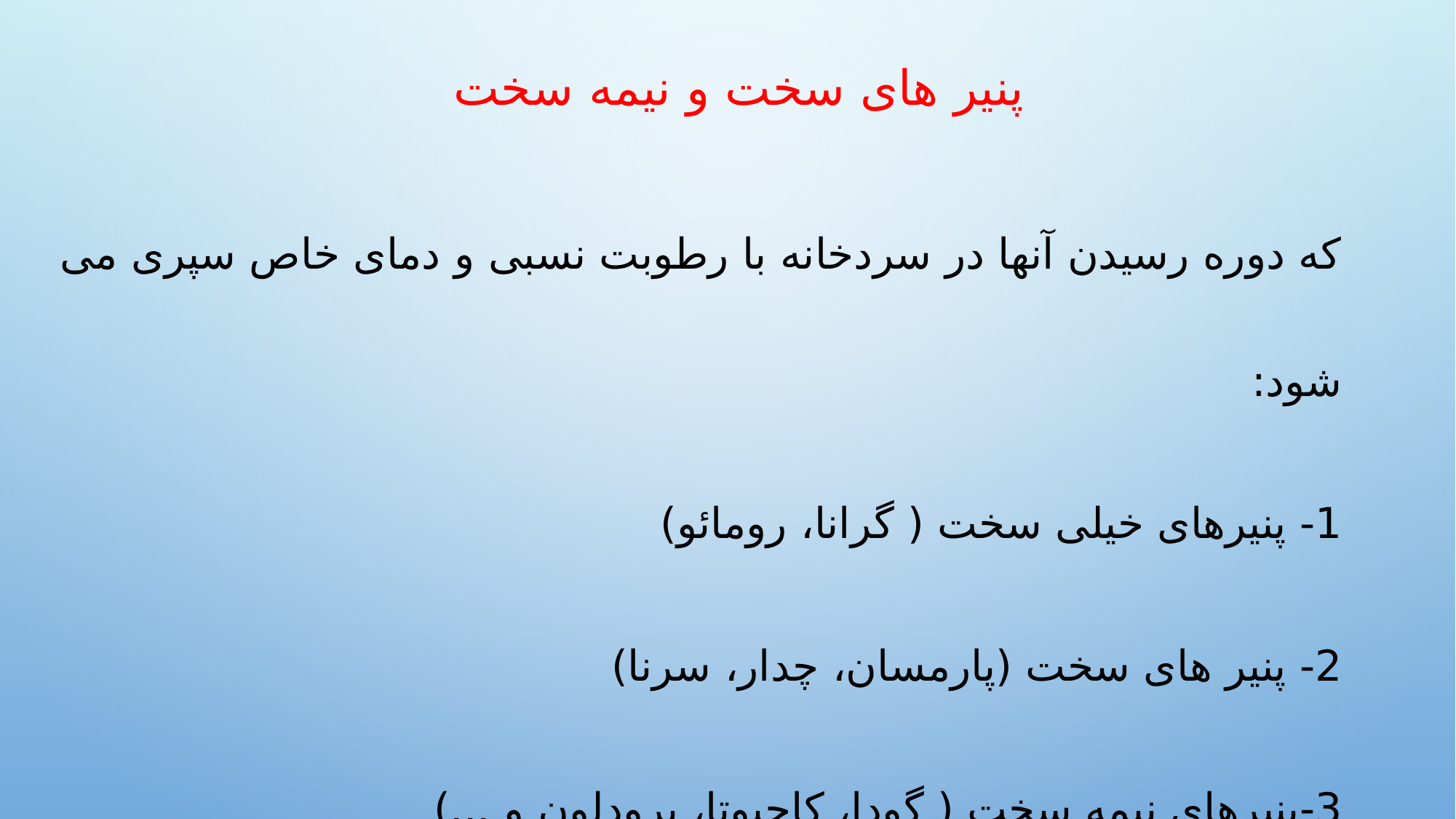

# پنیر های سخت و نیمه سخت
که دوره رسیدن آنها در سردخانه با رطوبت نسبی و دمای خاص سپری می شود:
1- پنیرهای خیلی سخت ( گرانا، رومائو)
2- پنیر های سخت (پارمسان، چدار، سرنا)
3-پنیرهای نیمه سخت ( گودا، کاچیوتا، پرودلون و ...)